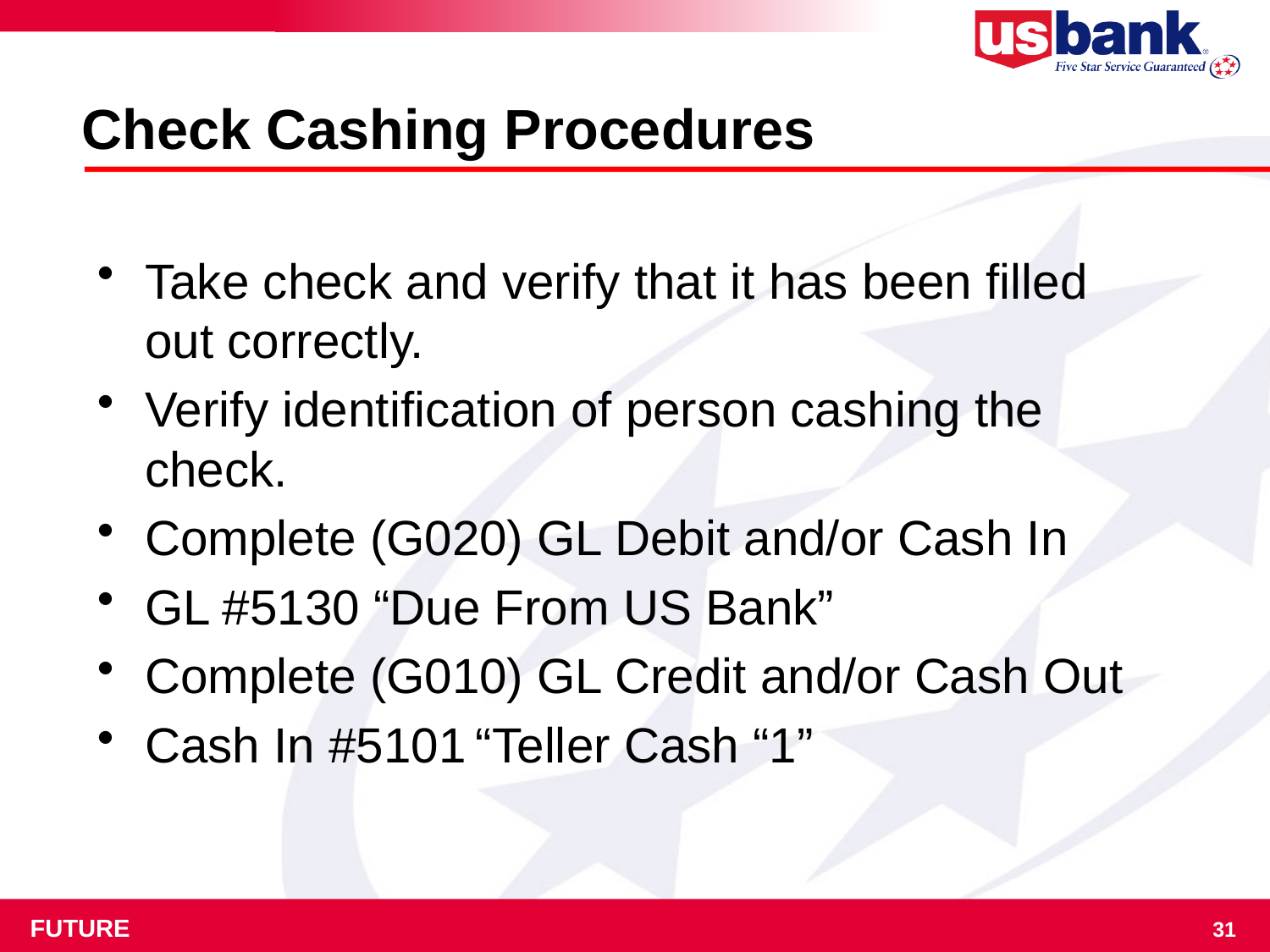

# Check Cashing Procedures
Take check and verify that it has been filled out correctly.
Verify identification of person cashing the check.
Complete (G020) GL Debit and/or Cash In
GL #5130 “Due From US Bank”
Complete (G010) GL Credit and/or Cash Out
Cash In #5101 “Teller Cash “1”